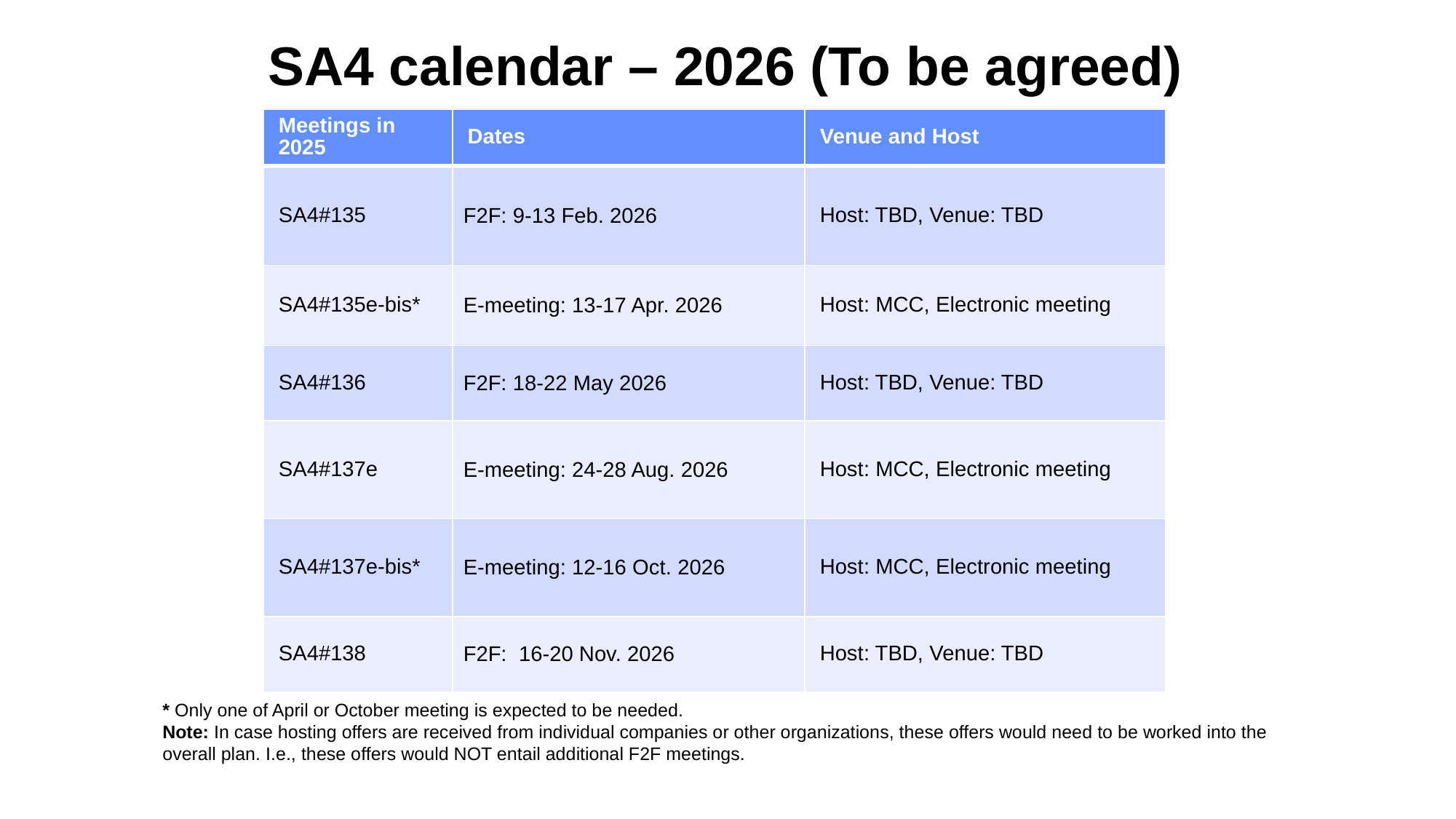

# SA4 calendar – 2026 (To be agreed)
| Meetings in 2025 | Dates | Venue and Host |
| --- | --- | --- |
| SA4#135 | F2F: 9-13 Feb. 2026 | Host: TBD, Venue: TBD |
| SA4#135e-bis\* | E-meeting: 13-17 Apr. 2026 | Host: MCC, Electronic meeting |
| SA4#136 | F2F: 18-22 May 2026 | Host: TBD, Venue: TBD |
| SA4#137e | E-meeting: 24-28 Aug. 2026 | Host: MCC, Electronic meeting |
| SA4#137e-bis\* | E-meeting: 12-16 Oct. 2026 | Host: MCC, Electronic meeting |
| SA4#138 | F2F:  16-20 Nov. 2026 | Host: TBD, Venue: TBD |
* Only one of April or October meeting is expected to be needed.
Note: In case hosting offers are received from individual companies or other organizations, these offers would need to be worked into the overall plan. I.e., these offers would NOT entail additional F2F meetings.